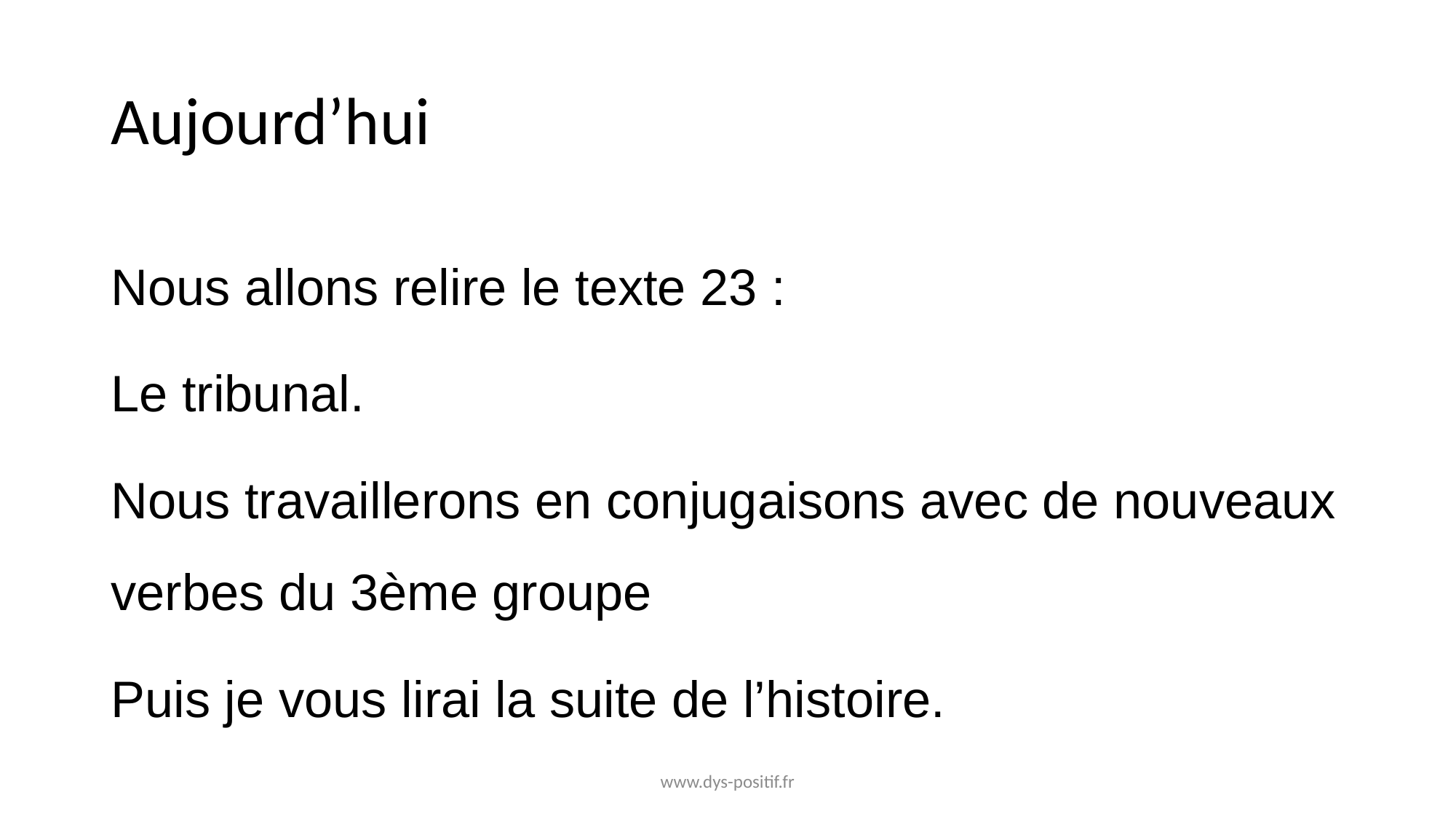

# Aujourd’hui
Nous allons relire le texte 23 :
Le tribunal.
Nous travaillerons en conjugaisons avec de nouveaux verbes du 3ème groupe
Puis je vous lirai la suite de l’histoire.

www.dys-positif.fr